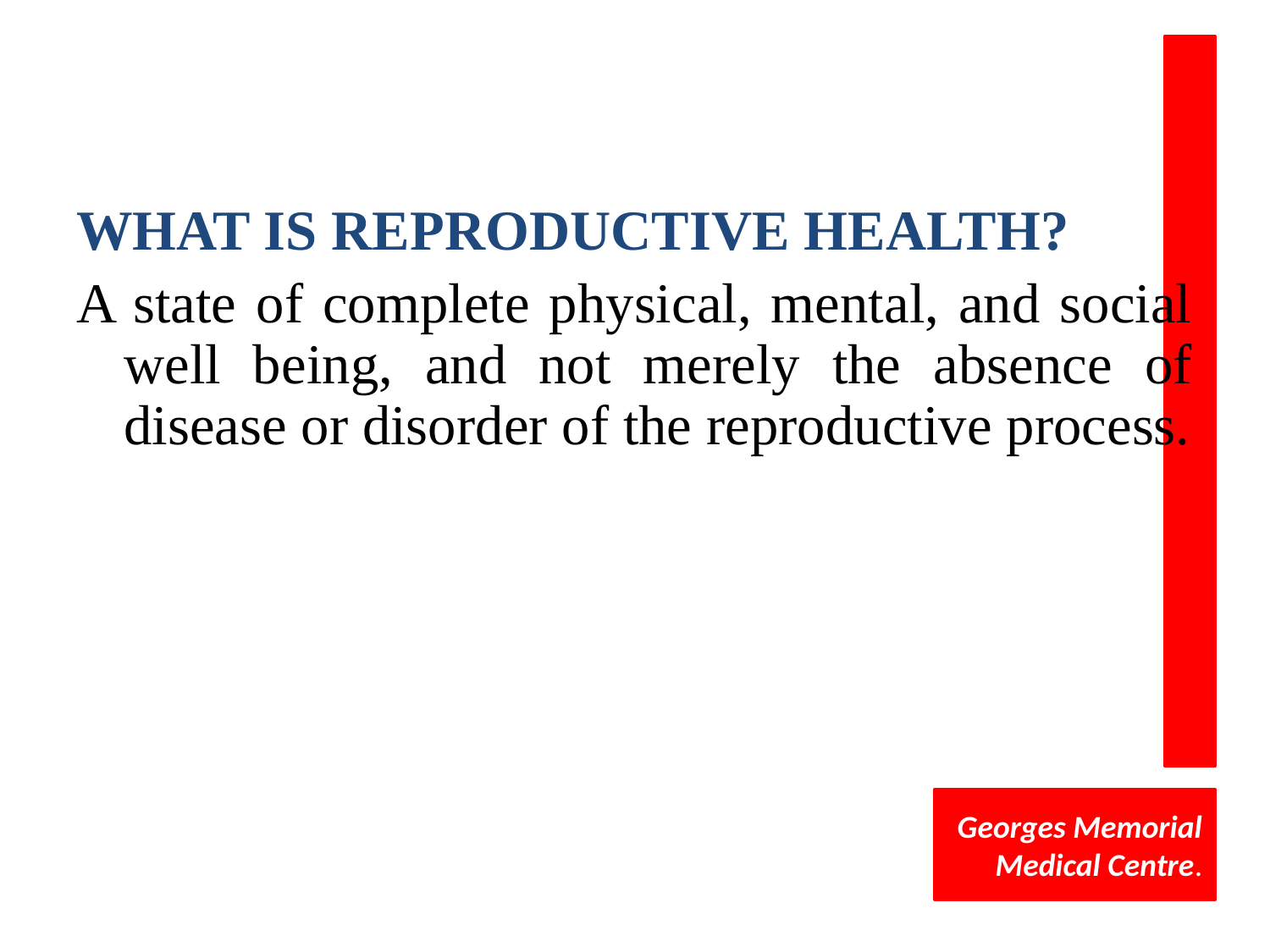

#

WHAT IS REPRODUCTIVE HEALTH?
A state of complete physical, mental, and social well being, and not merely the absence of disease or disorder of the reproductive process.